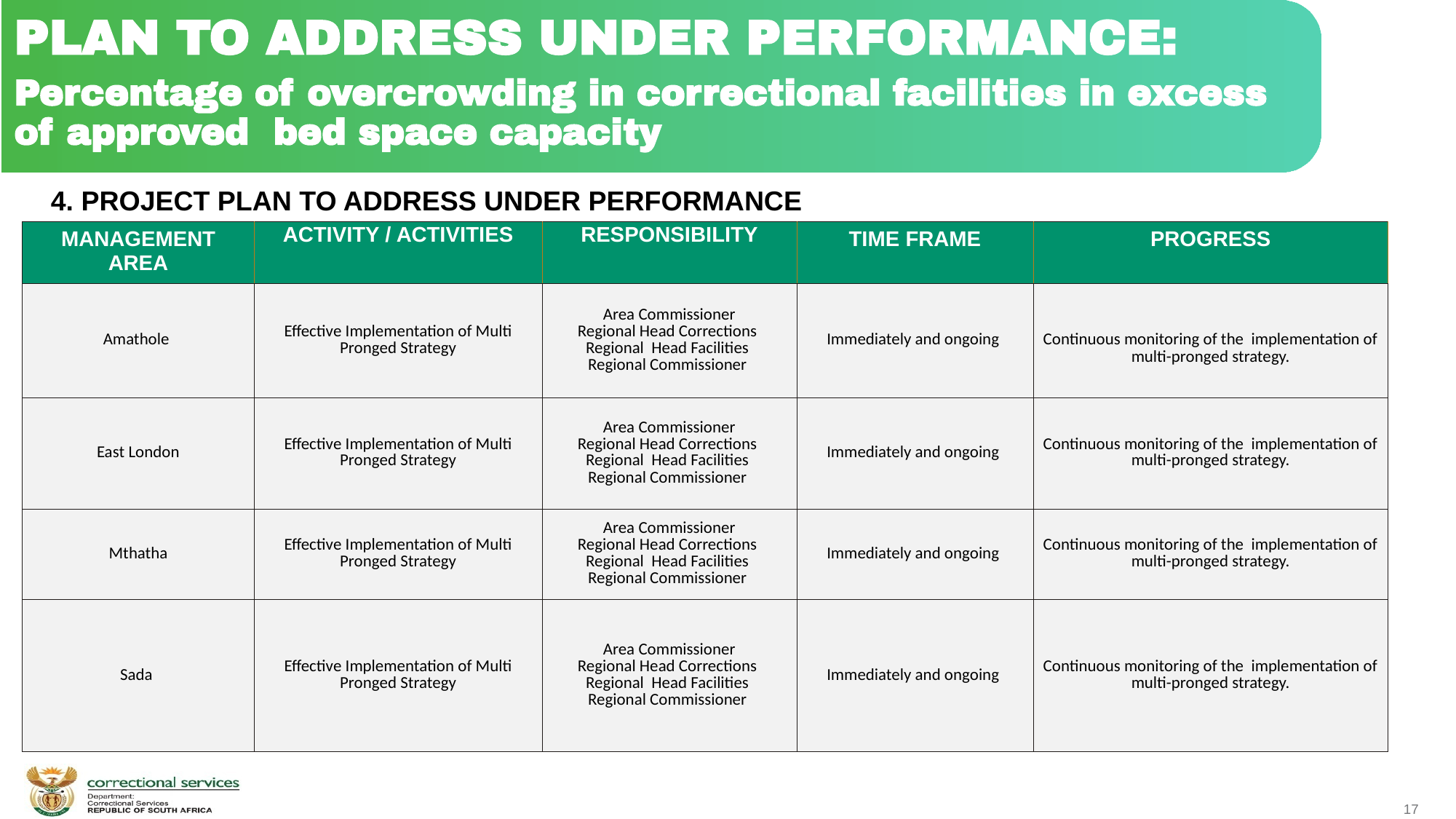

PLAN TO ADDRESS UNDER PERFORMANCE:
Percentage of overcrowding in correctional facilities in excess of approved  bed space capacity
     4. PROJECT PLAN TO ADDRESS UNDER PERFORMANCE
| MANAGEMENT AREA | ACTIVITY / ACTIVITIES | RESPONSIBILITY | TIME FRAME | PROGRESS |
| --- | --- | --- | --- | --- |
| Amathole | Effective Implementation of Multi Pronged Strategy | Area Commissioner Regional Head Corrections Regional Head Facilities Regional Commissioner | Immediately and ongoing | Continuous monitoring of the implementation of multi-pronged strategy. |
| East London | Effective Implementation of Multi Pronged Strategy | Area Commissioner Regional Head Corrections Regional Head Facilities Regional Commissioner | Immediately and ongoing | Continuous monitoring of the implementation of multi-pronged strategy. |
| Mthatha | Effective Implementation of Multi Pronged Strategy | Area Commissioner Regional Head Corrections Regional Head Facilities Regional Commissioner | Immediately and ongoing | Continuous monitoring of the implementation of multi-pronged strategy. |
| Sada | Effective Implementation of Multi Pronged Strategy | Area Commissioner Regional Head Corrections Regional Head Facilities Regional Commissioner | Immediately and ongoing | Continuous monitoring of the implementation of multi-pronged strategy. |